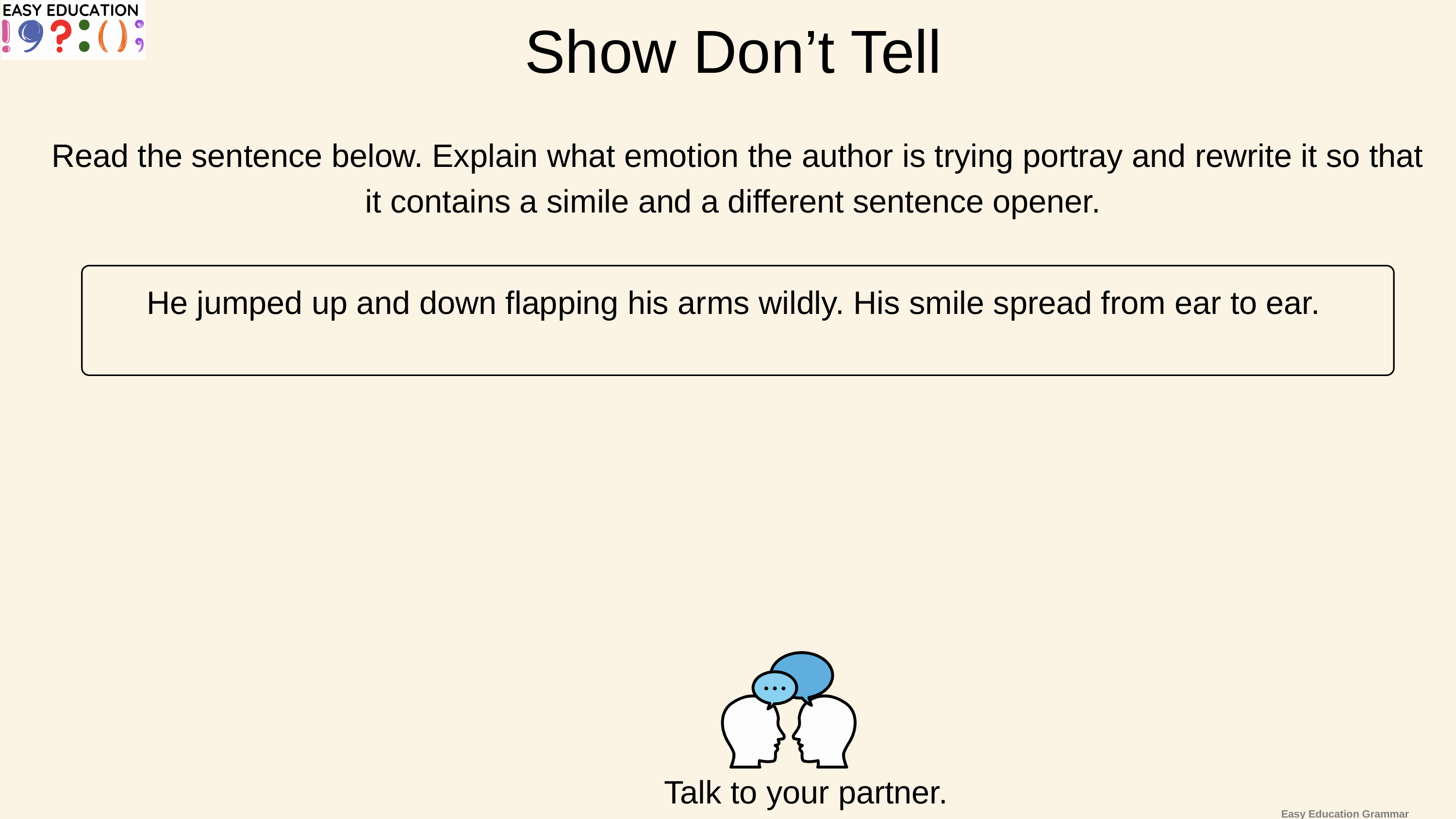

Show Don’t Tell
Read the sentence below. Explain what emotion the author is trying portray and rewrite it so that it contains a simile and a different sentence opener.

He jumped up and down flapping his arms wildly. His smile spread from ear to ear.

Talk to your partner.